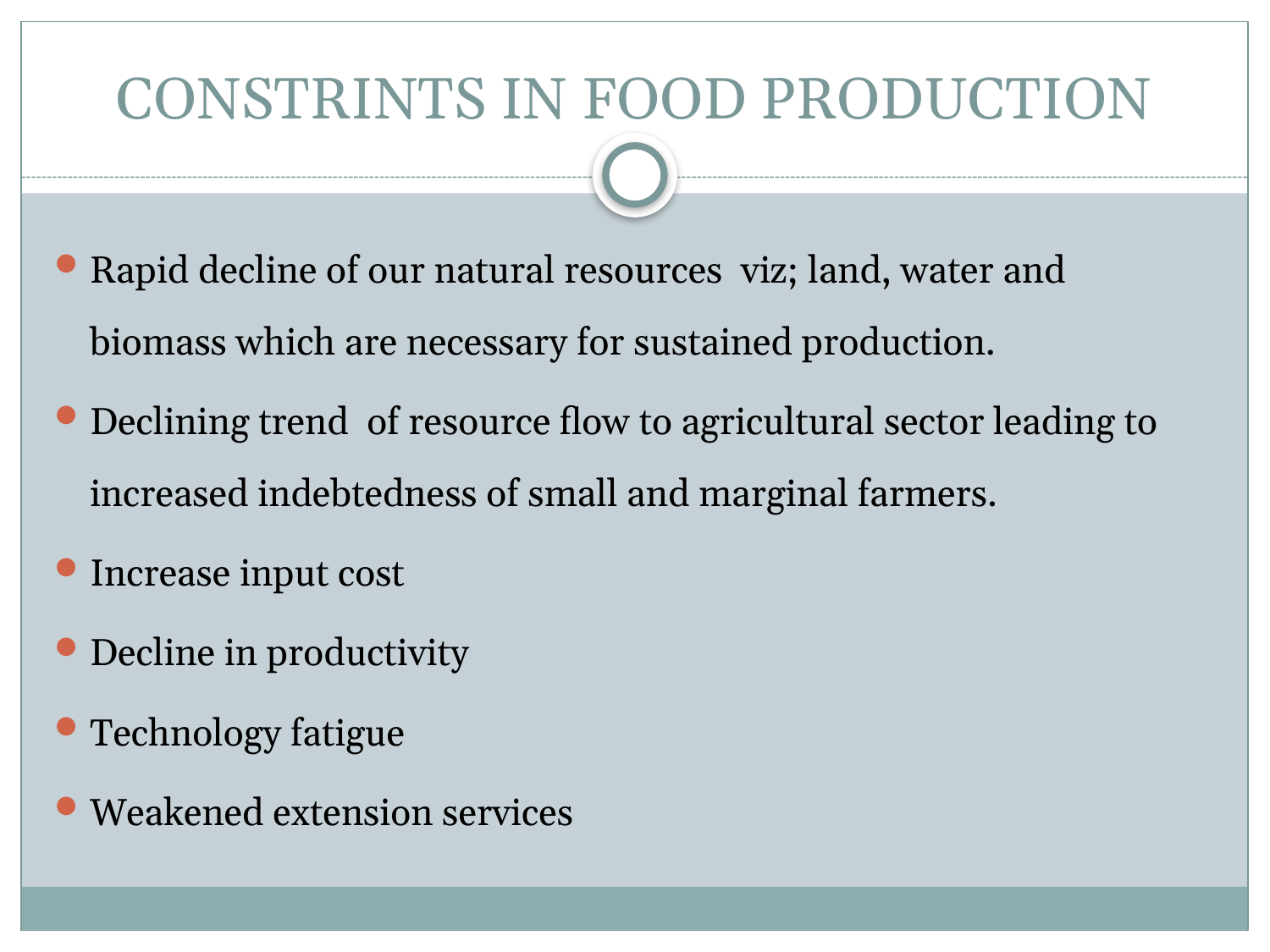

# CONSTRINTS IN FOOD PRODUCTION
Rapid decline of our natural resources  viz; land, water and biomass which are necessary for sustained production.
Declining trend  of resource flow to agricultural sector leading to increased indebtedness of small and marginal farmers.
Increase input cost
Decline in productivity
Technology fatigue
Weakened extension services